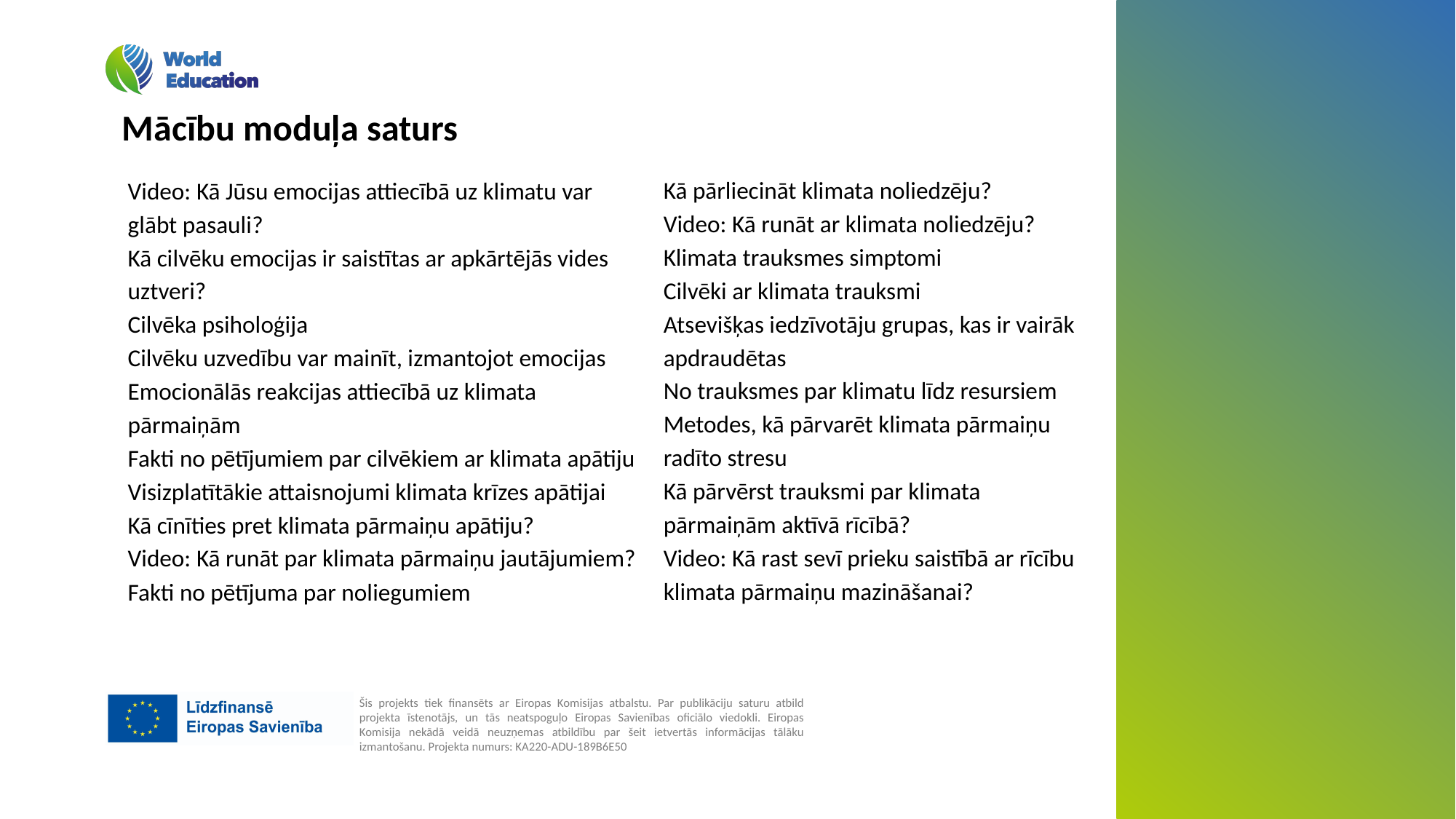

Mācību moduļa saturs

Kā pārliecināt klimata noliedzēju?
Video: Kā runāt ar klimata noliedzēju?
Klimata trauksmes simptomi
Cilvēki ar klimata trauksmi
Atsevišķas iedzīvotāju grupas, kas ir vairāk apdraudētas
No trauksmes par klimatu līdz resursiem
Metodes, kā pārvarēt klimata pārmaiņu radīto stresu
Kā pārvērst trauksmi par klimata pārmaiņām aktīvā rīcībā?
Video: Kā rast sevī prieku saistībā ar rīcību klimata pārmaiņu mazināšanai?

Video: Kā Jūsu emocijas attiecībā uz klimatu var glābt pasauli?
Kā cilvēku emocijas ir saistītas ar apkārtējās vides uztveri?
Cilvēka psiholoģija
Cilvēku uzvedību var mainīt, izmantojot emocijas
Emocionālās reakcijas attiecībā uz klimata pārmaiņām
Fakti no pētījumiem par cilvēkiem ar klimata apātiju
Visizplatītākie attaisnojumi klimata krīzes apātijai
Kā cīnīties pret klimata pārmaiņu apātiju?
Video: Kā runāt par klimata pārmaiņu jautājumiem?
Fakti no pētījuma par noliegumiem